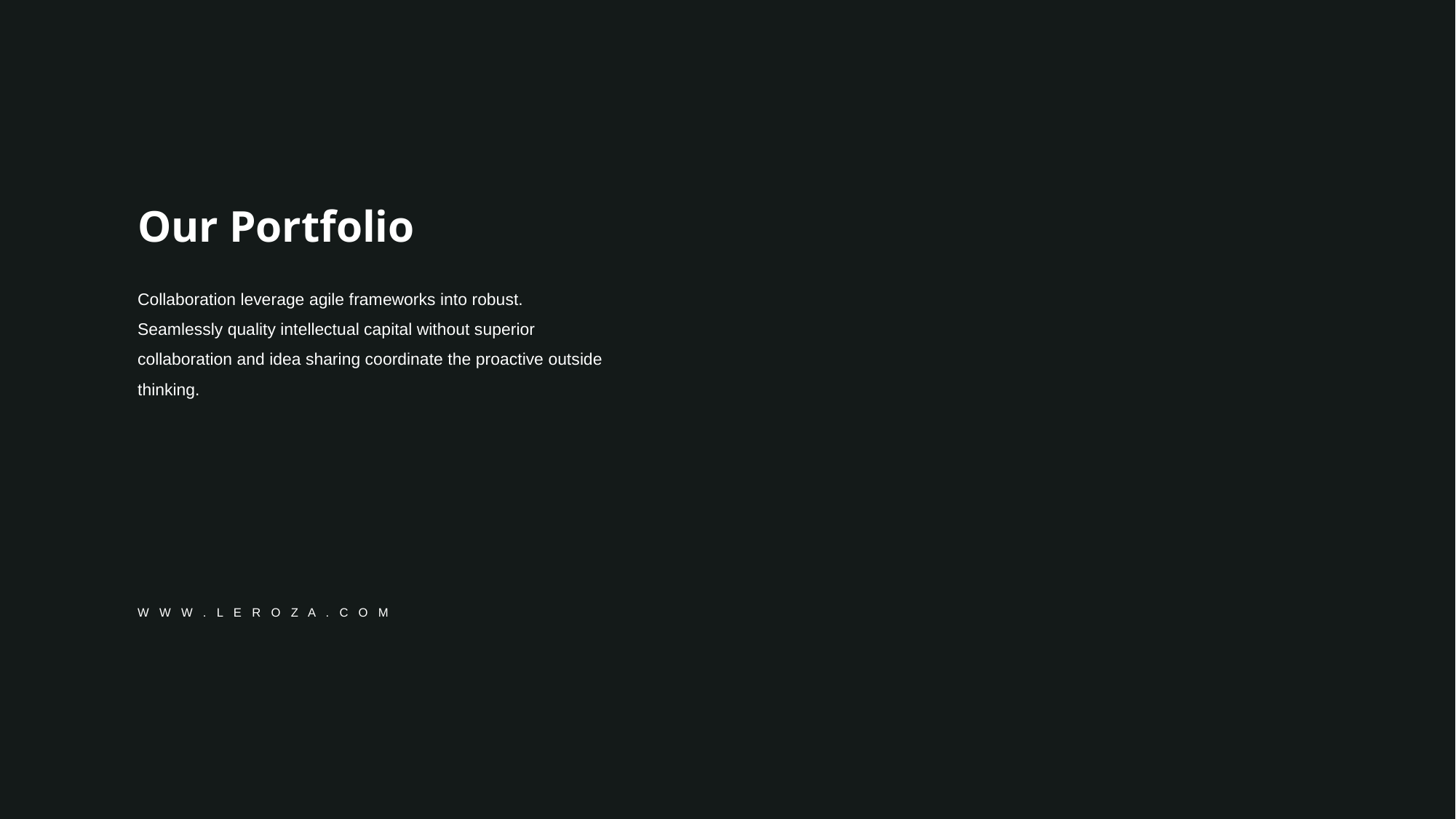

Our Portfolio

Collaboration leverage agile frameworks into robust. Seamlessly quality intellectual capital without superior collaboration and idea sharing coordinate the proactive outside thinking.
W   W   W   .   L   E   R   O   Z   A   .   C   O   M